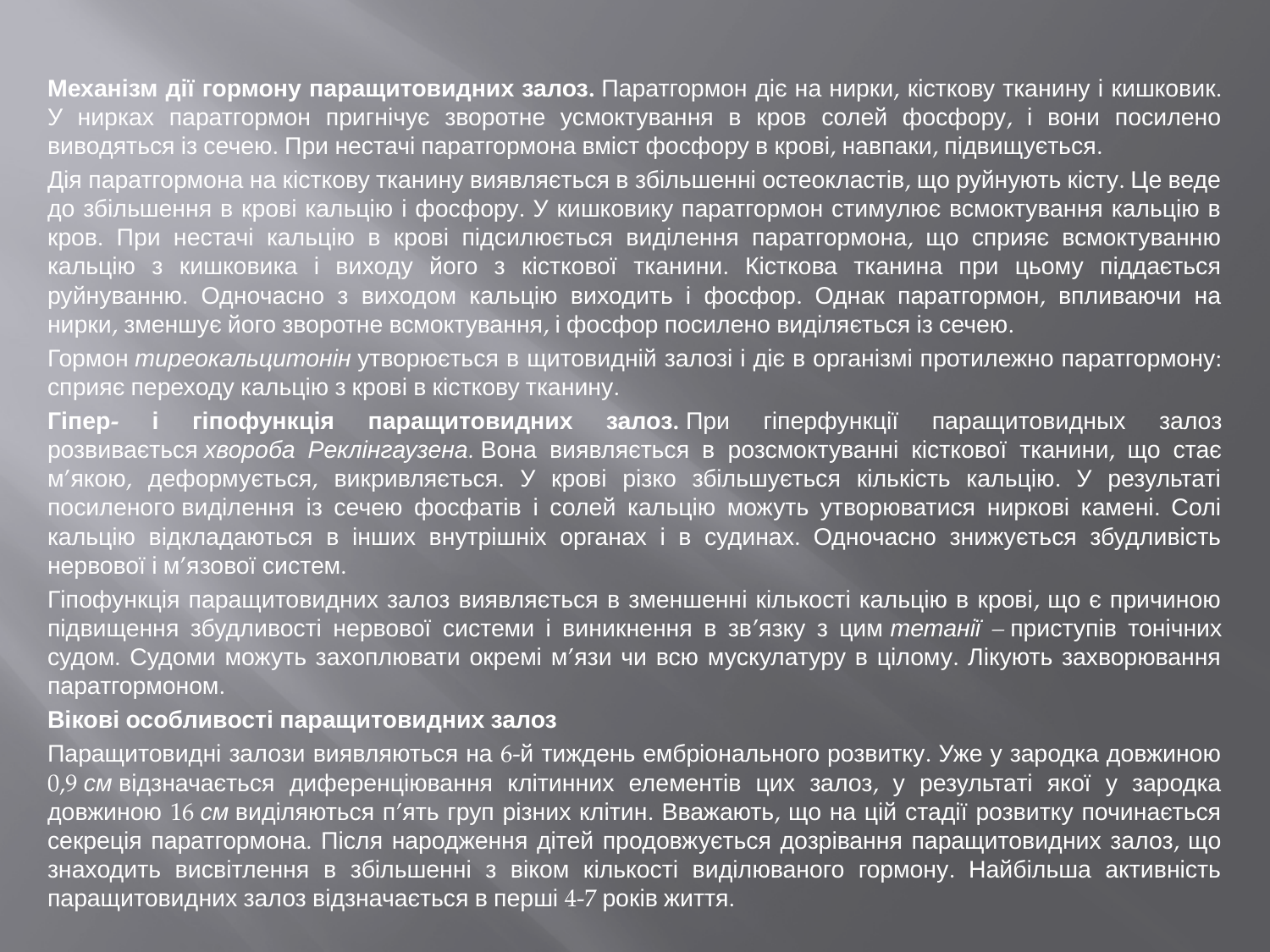

Механізм дії гормону паращитовидних залоз. Паратгормон діє на нирки, кісткову тканину і кишковик. У нирках паратгормон пригнічує зворотне усмоктування в кров солей фосфору, і вони посилено виводяться із сечею. При нестачі паратгормона вміст фосфору в крові, навпаки, підвищується.
Дія паратгормона на кісткову тканину виявляється в збільшенні остеокластів, що руйнують кісту. Це веде до збільшення в крові кальцію і фосфору. У кишковику паратгормон стимулює всмоктування кальцію в кров. При нестачі кальцію в крові підсилюється виділення паратгормона, що сприяє всмоктуванню кальцію з кишковика і виходу його з кісткової тканини. Кісткова тканина при цьому піддається руйнуванню. Одночасно з виходом кальцію виходить і фосфор. Однак паратгормон, впливаючи на нирки, зменшує його зворотне всмоктування, і фосфор посилено виділяється із сечею.
Гормон тиреокальцитонін утворюється в щитовидній залозі і діє в організмі протилежно паратгормону: сприяє переходу кальцію з крові в кісткову тканину.
Гіпер- і гіпофункція паращитовидних залоз. При гіперфункції паращитовидных залоз розвивається хвороба Реклінгаузена. Вона виявляється в розсмоктуванні кісткової тканини, що стає м’якою, деформується, викривляється. У крові різко збільшується кількість кальцію. У результаті посиленого виділення із сечею фосфатів і солей кальцію можуть утворюватися ниркові камені. Солі кальцію відкладаються в інших внутрішніх органах і в судинах. Одночасно знижується збудливість нервової і м’язової систем.
Гіпофункція паращитовидних залоз виявляється в зменшенні кількості кальцію в крові, що є причиною підвищення збудливості нервової системи і виникнення в зв’язку з цим тетанії – приступів тонічних судом. Судоми можуть захоплювати окремі м’язи чи всю мускулатуру в цілому. Лікують захворювання паратгормоном.
Вікові особливості паращитовидних залоз
Паращитовидні залози виявляються на 6-й тиждень ембріонального розвитку. Уже у зародка довжиною 0,9 см відзначається диференціювання клітинних елементів цих залоз, у результаті якої у зародка довжиною 16 см виділяються п’ять груп різних клітин. Вважають, що на цій стадії розвитку починається секреція паратгормона. Після народження дітей продовжується дозрівання паращитовидних залоз, що знаходить висвітлення в збільшенні з віком кількості виділюваного гормону. Найбільша активність паращитовидних залоз відзначається в перші 4-7 років життя.